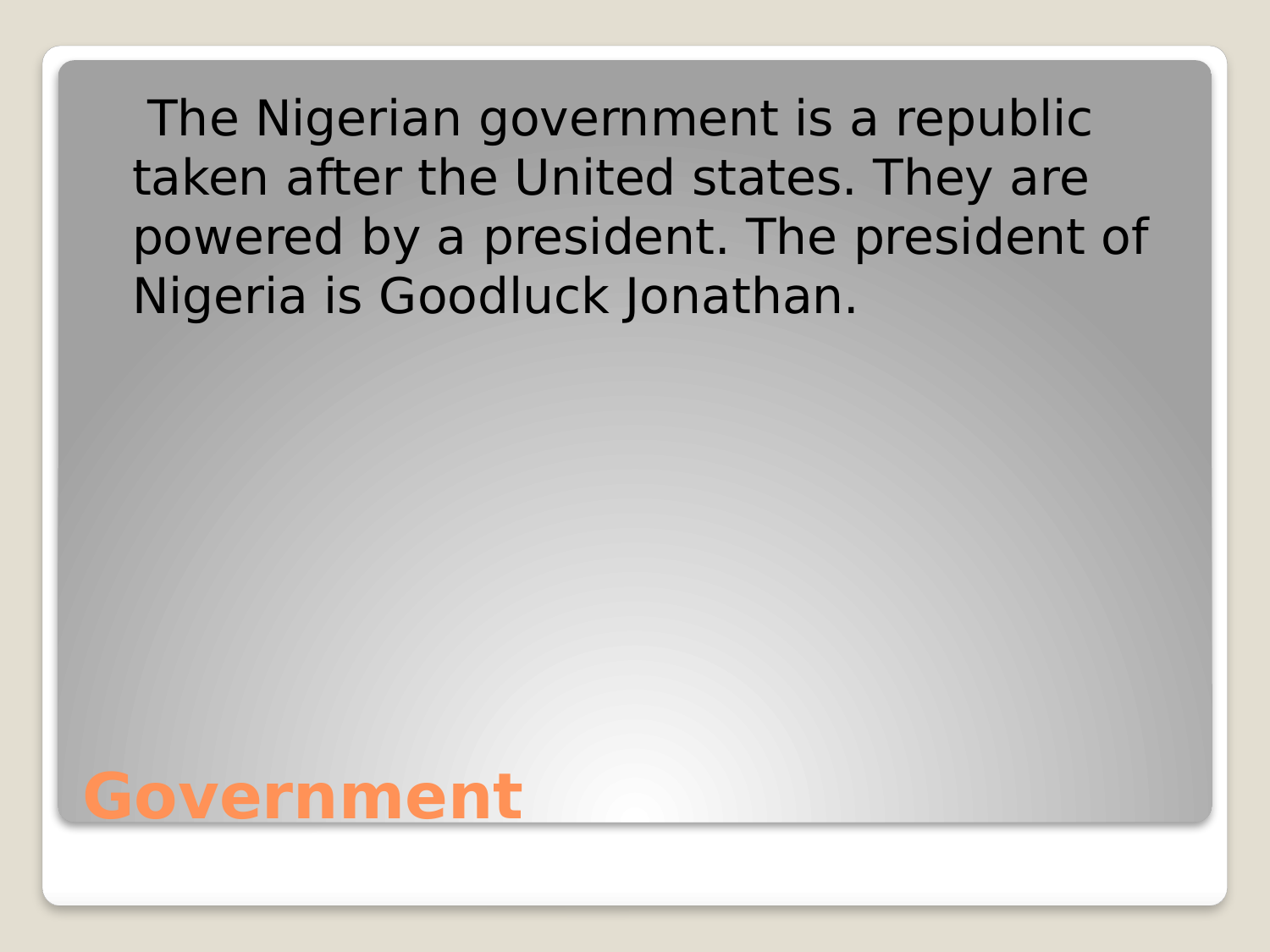

The Nigerian government is a republic taken after the United states. They are powered by a president. The president of Nigeria is Goodluck Jonathan.
# Government